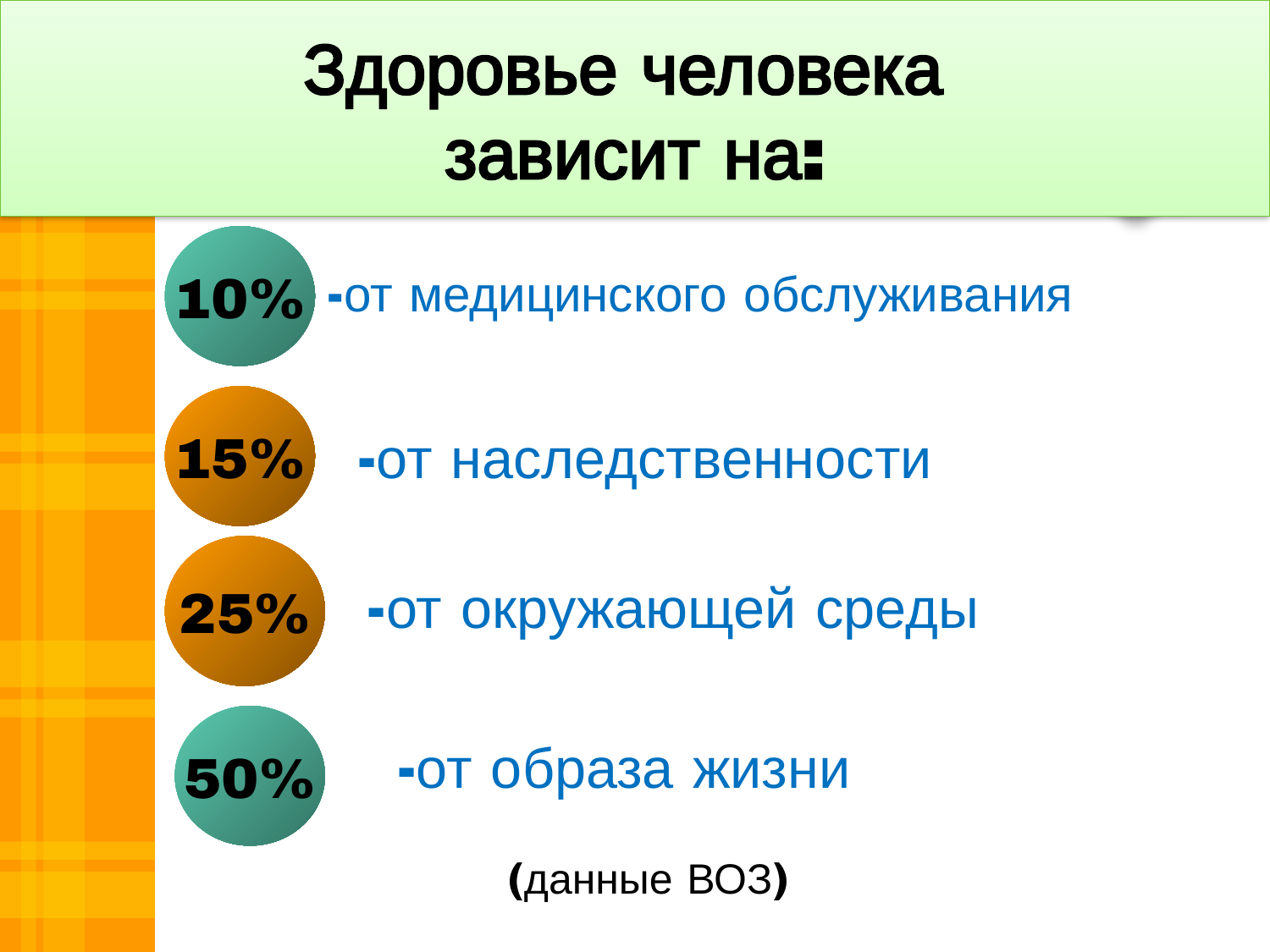

# Здоровье человека зависит на:
10%
-от медицинского обслуживания
15%

-от наследственности
25%
-от окружающей среды

50%
-от образа жизни
(данные ВОЗ)